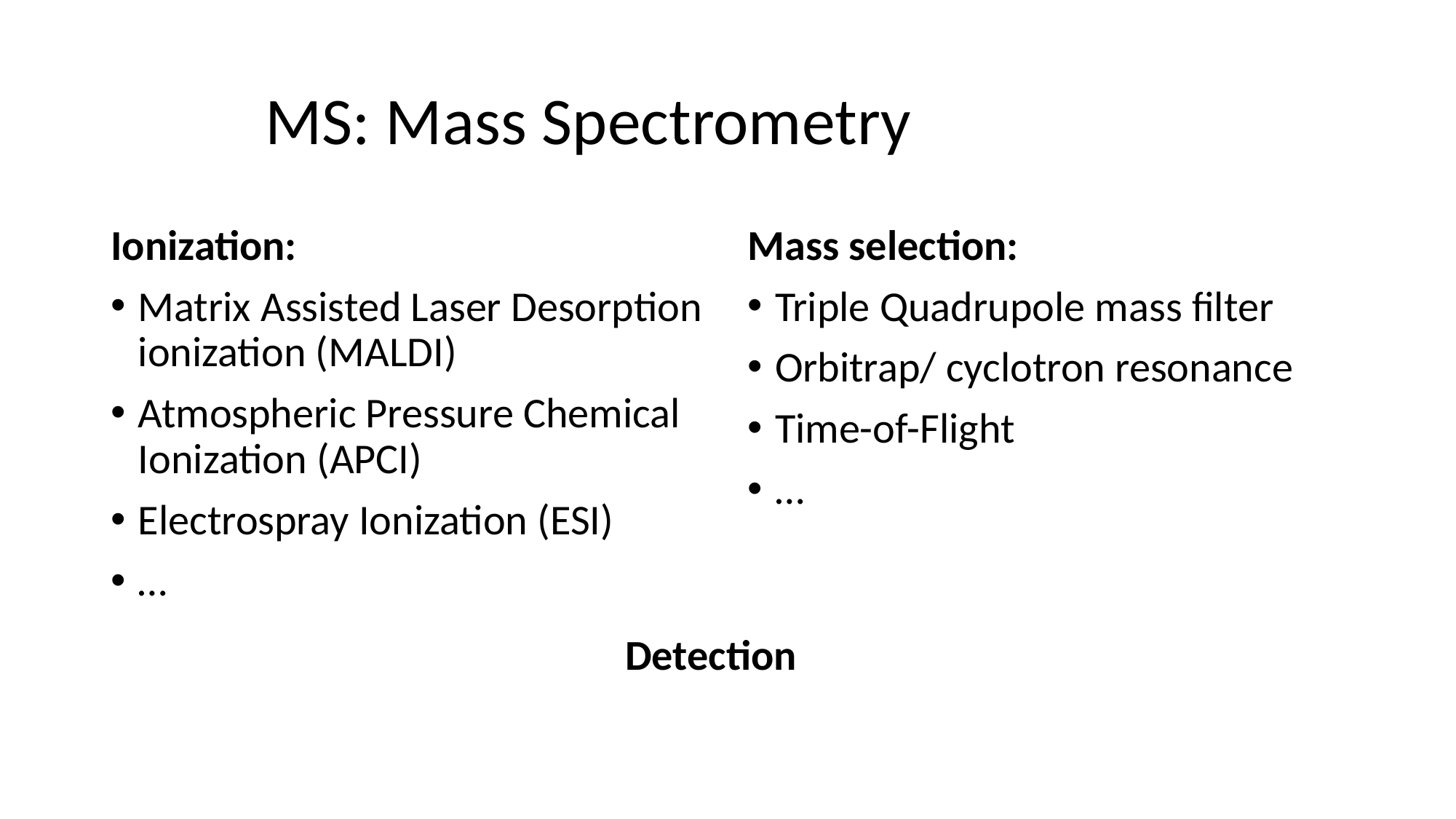

HPLC MS: Mass Spectrometry
Ionization:
Matrix Assisted Laser Desorption ionization (MALDI)
Atmospheric Pressure Chemical Ionization (APCI)
Electrospray Ionization (ESI)
…
Mass selection:
Triple Quadrupole mass filter
Orbitrap/ cyclotron resonance
Time-of-Flight
…
Detection